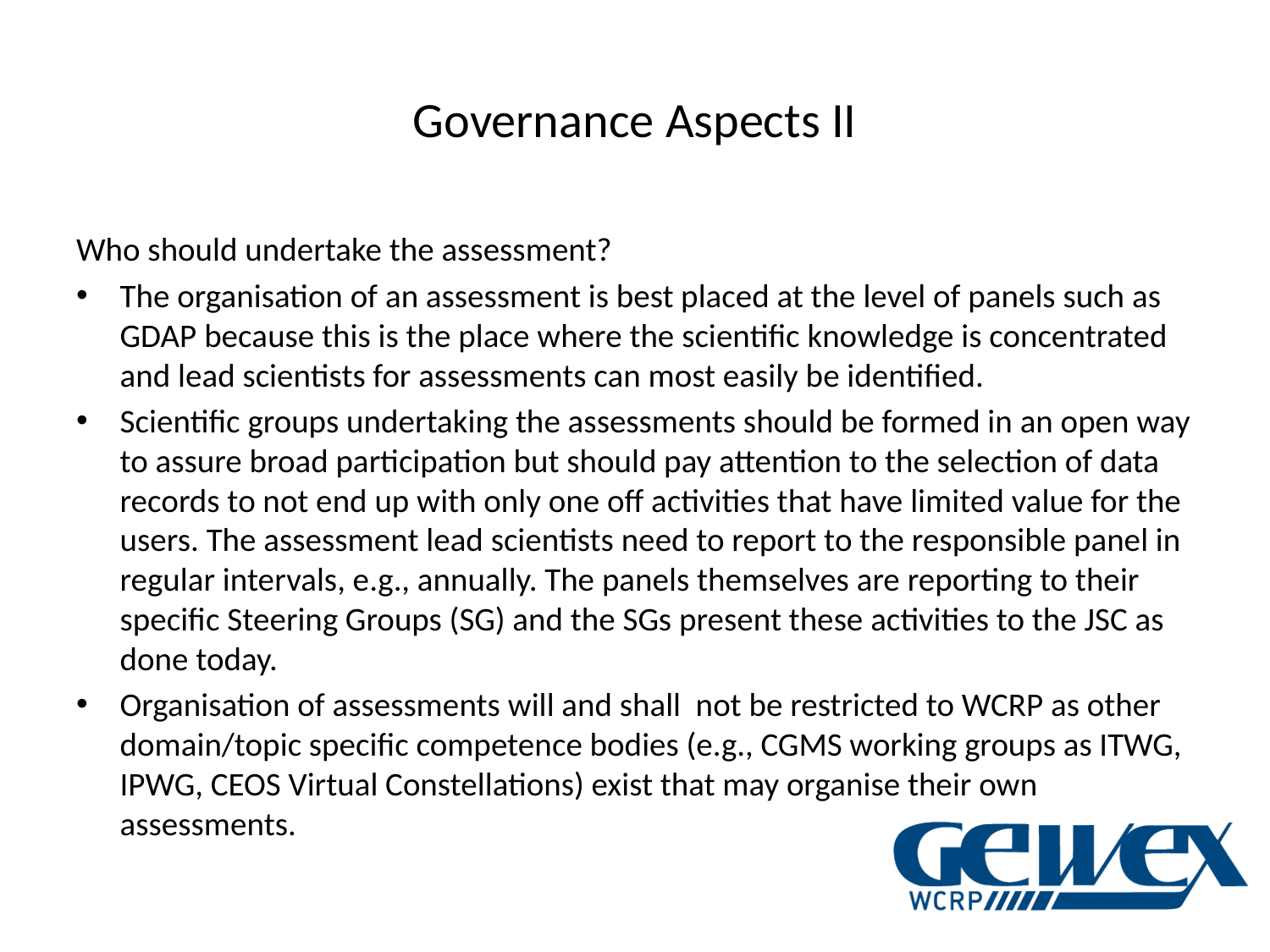

# Governance Aspects II
Who should undertake the assessment?
The organisation of an assessment is best placed at the level of panels such as GDAP because this is the place where the scientific knowledge is concentrated and lead scientists for assessments can most easily be identified.
Scientific groups undertaking the assessments should be formed in an open way to assure broad participation but should pay attention to the selection of data records to not end up with only one off activities that have limited value for the users. The assessment lead scientists need to report to the responsible panel in regular intervals, e.g., annually. The panels themselves are reporting to their specific Steering Groups (SG) and the SGs present these activities to the JSC as done today.
Organisation of assessments will and shall  not be restricted to WCRP as other domain/topic specific competence bodies (e.g., CGMS working groups as ITWG, IPWG, CEOS Virtual Constellations) exist that may organise their own assessments.